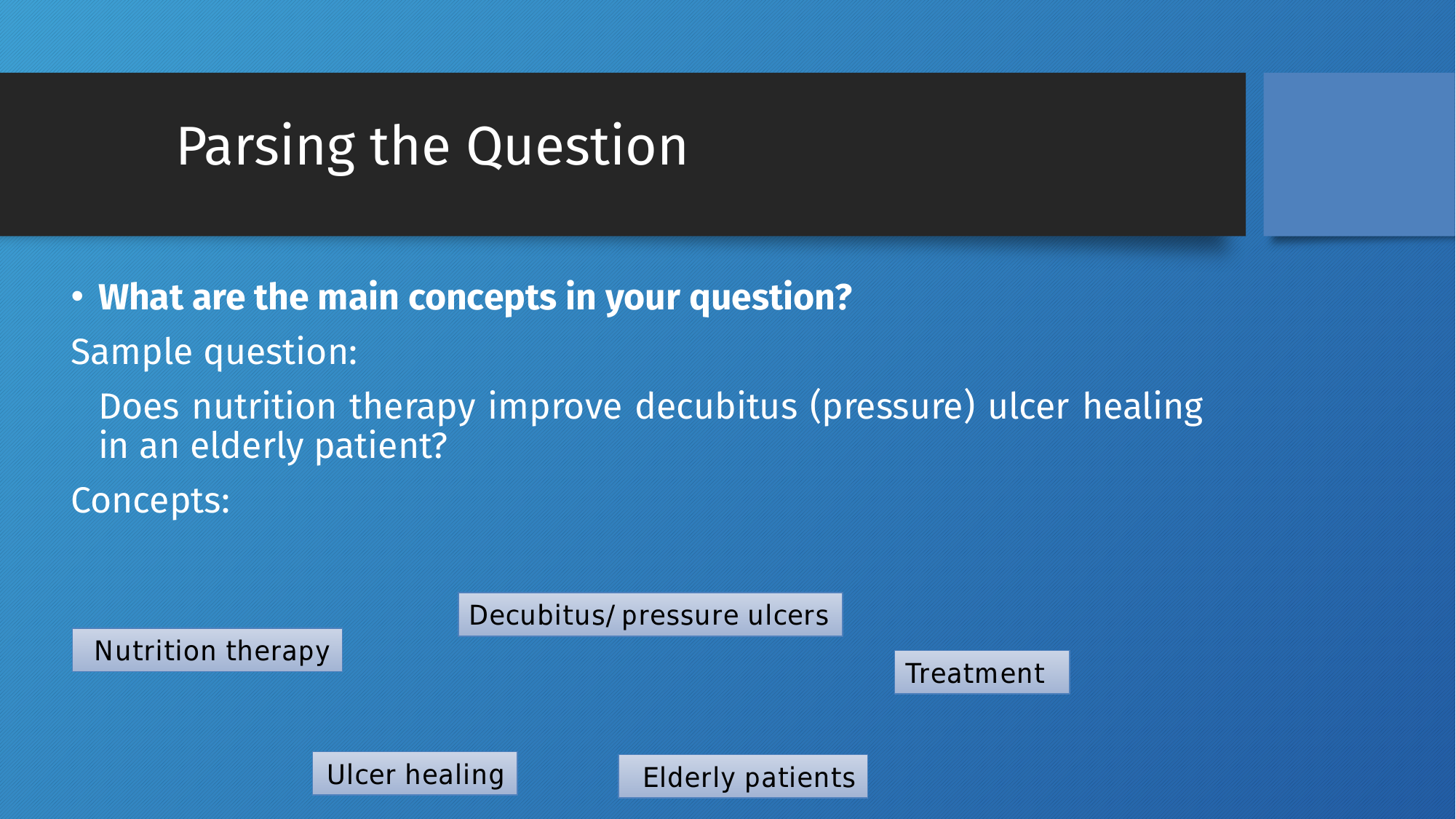

# Parsing the Question
What are the main concepts in your question?
Sample question:
	Does nutrition therapy improve decubitus (pressure) ulcer healing in an elderly patient?
Concepts:
Decubitus/pressure ulcers
Nutrition therapy
Treatment
Ulcer healing
Elderly patients